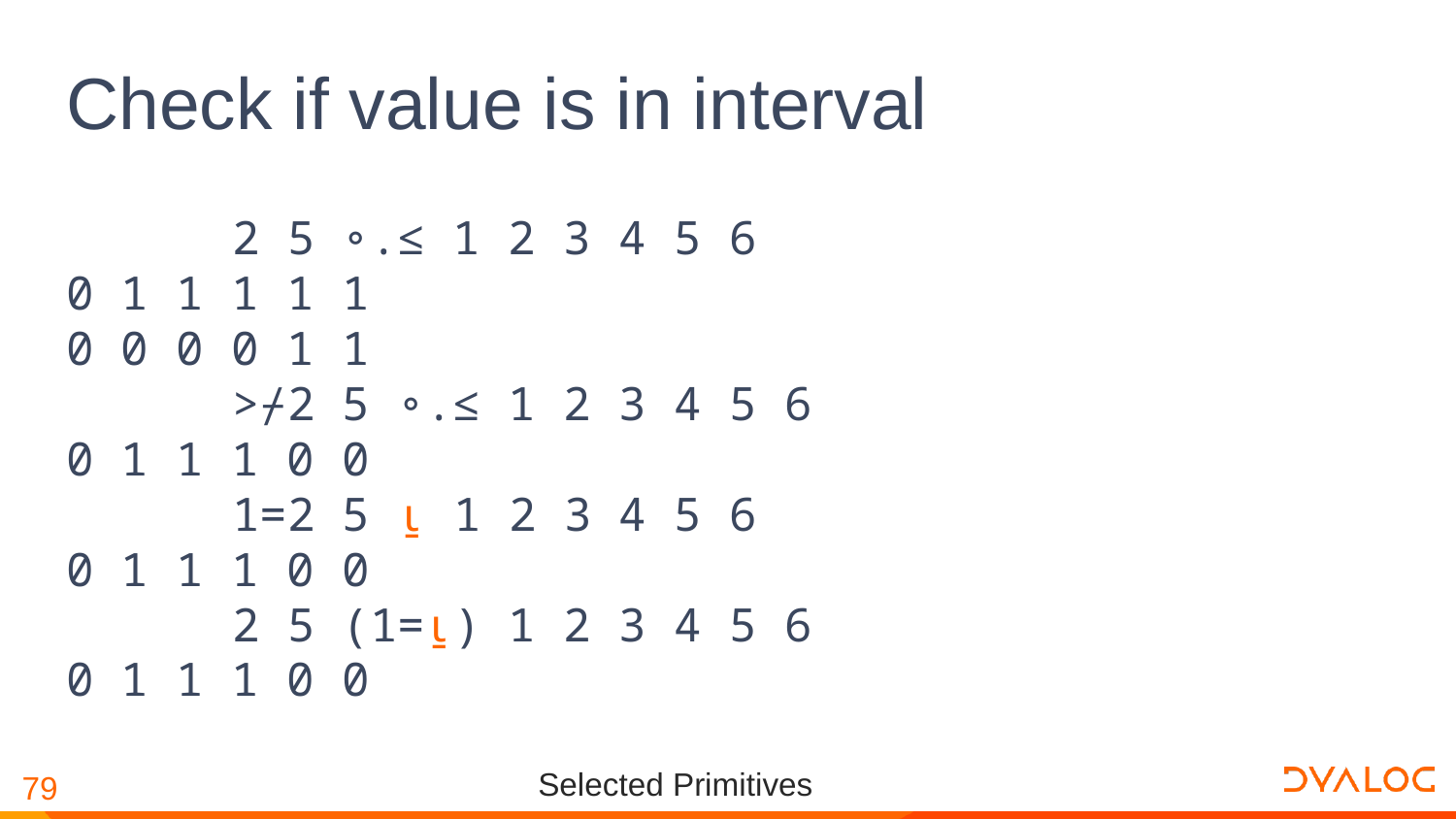

# Check if value is in interval
      2 5 ∘.≤ 1 2 3 4 5 6
0 1 1 1 1 1
0 0 0 0 1 1
      >⌿2 5 ∘.≤ 1 2 3 4 5 6
0 1 1 1 0 0
      1=2 5 ⍸ 1 2 3 4 5 6
0 1 1 1 0 0
      2 5 (1=⍸) 1 2 3 4 5 6
0 1 1 1 0 0